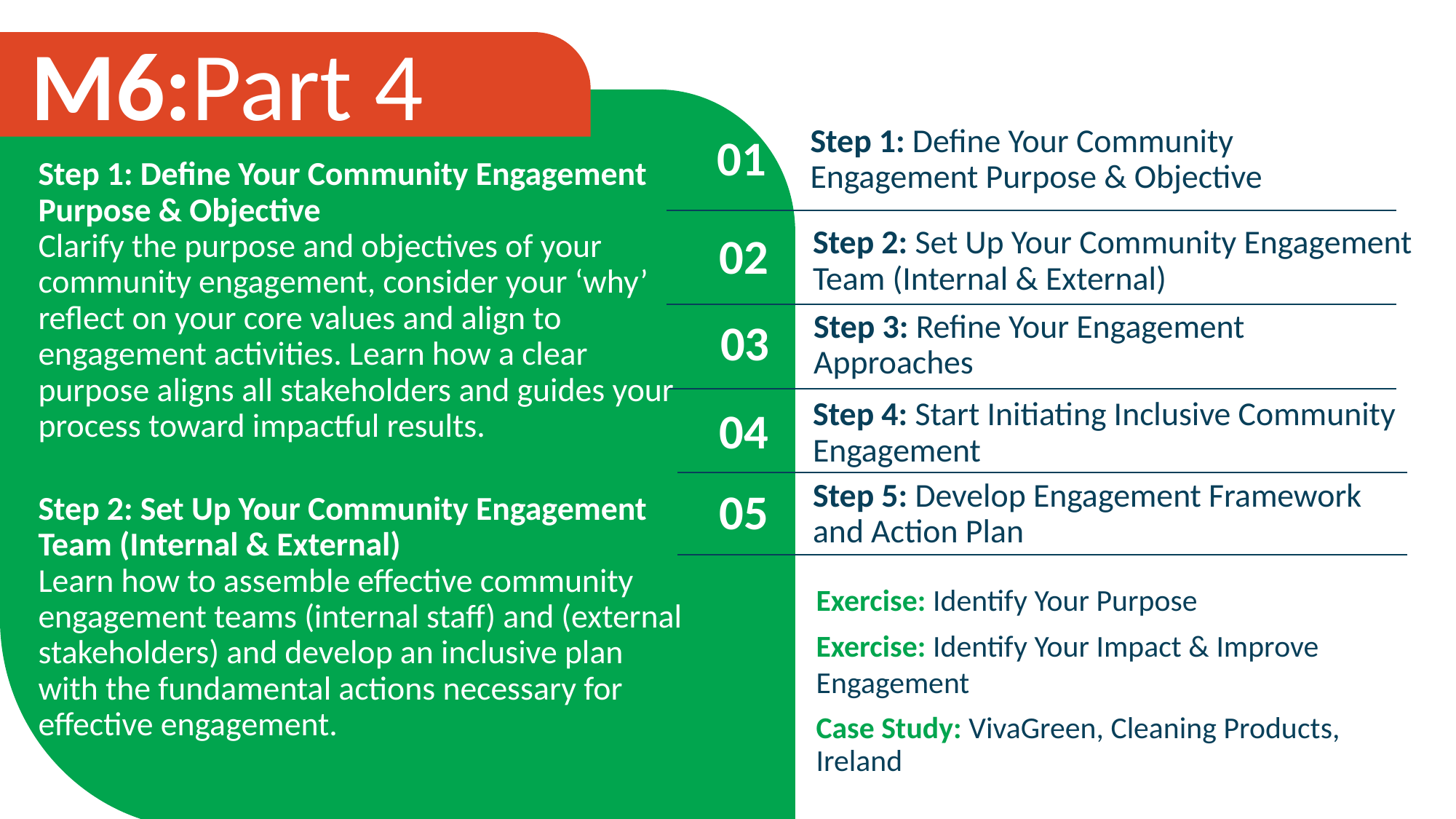

M6:Part 4
Step 1: Define Your Community Engagement Purpose & Objective
01
Step 1: Define Your Community Engagement Purpose & Objective
Clarify the purpose and objectives of your community engagement, consider your ‘why’ reflect on your core values and align to engagement activities. Learn how a clear purpose aligns all stakeholders and guides your process toward impactful results.

Step 2: Set Up Your Community Engagement Team (Internal & External)
Learn how to assemble effective community engagement teams (internal staff) and (external stakeholders) and develop an inclusive plan with the fundamental actions necessary for effective engagement.

02
Step 2: Set Up Your Community Engagement Team (Internal & External)
Step 3: Refine Your Engagement Approaches
03
Step 4: Start Initiating Inclusive Community Engagement
04
Step 5: Develop Engagement Framework and Action Plan
05
Exercise: Identify Your Purpose
Exercise: Identify Your Impact & Improve Engagement
Case Study: VivaGreen, Cleaning Products, Ireland